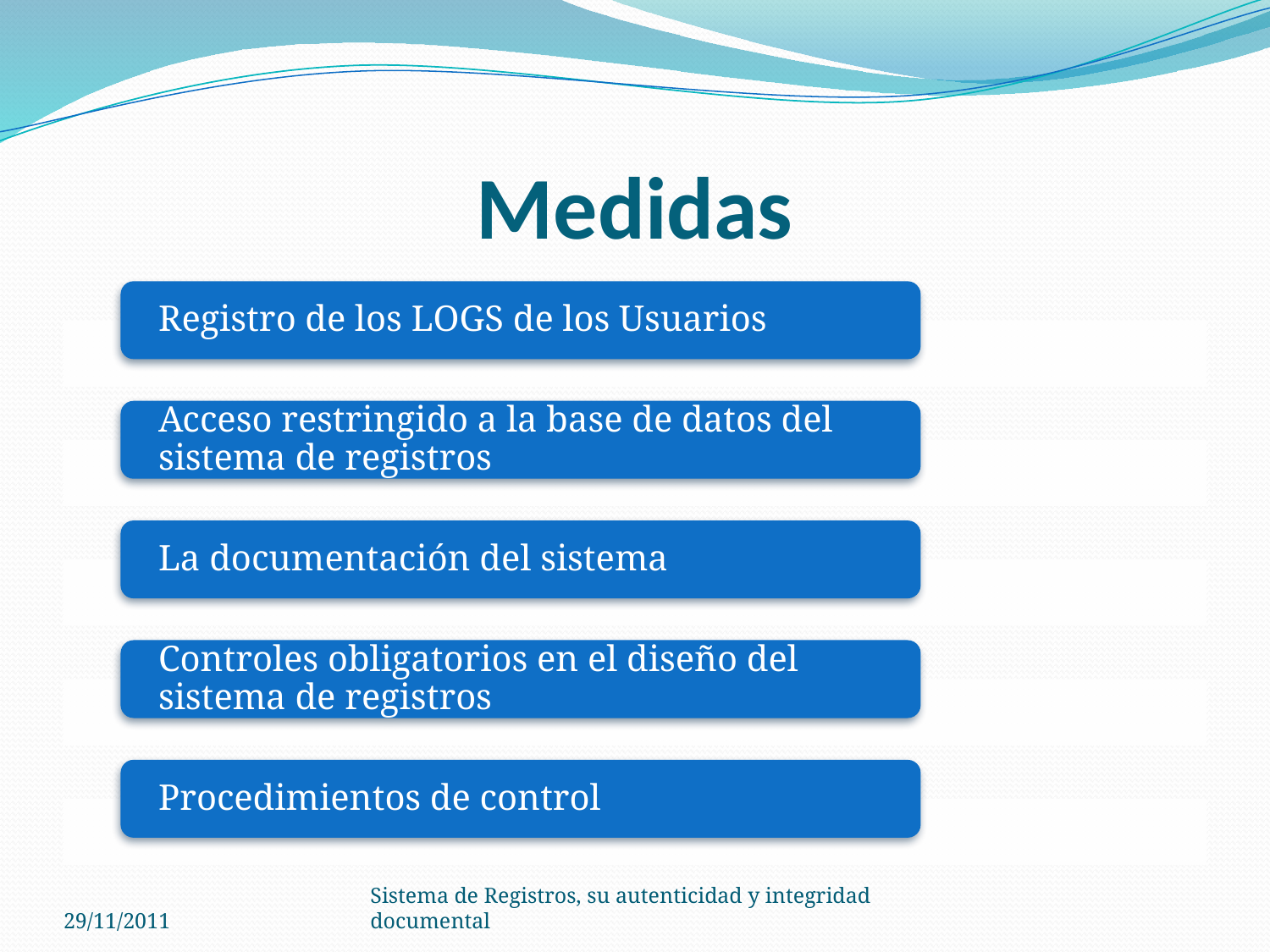

# Medidas
Registro de los LOGS de los Usuarios
Acceso restringido a la base de datos del sistema de registros
La documentación del sistema
Controles obligatorios en el diseño del sistema de registros
Procedimientos de control
29/11/2011
Sistema de Registros, su autenticidad y integridad documental